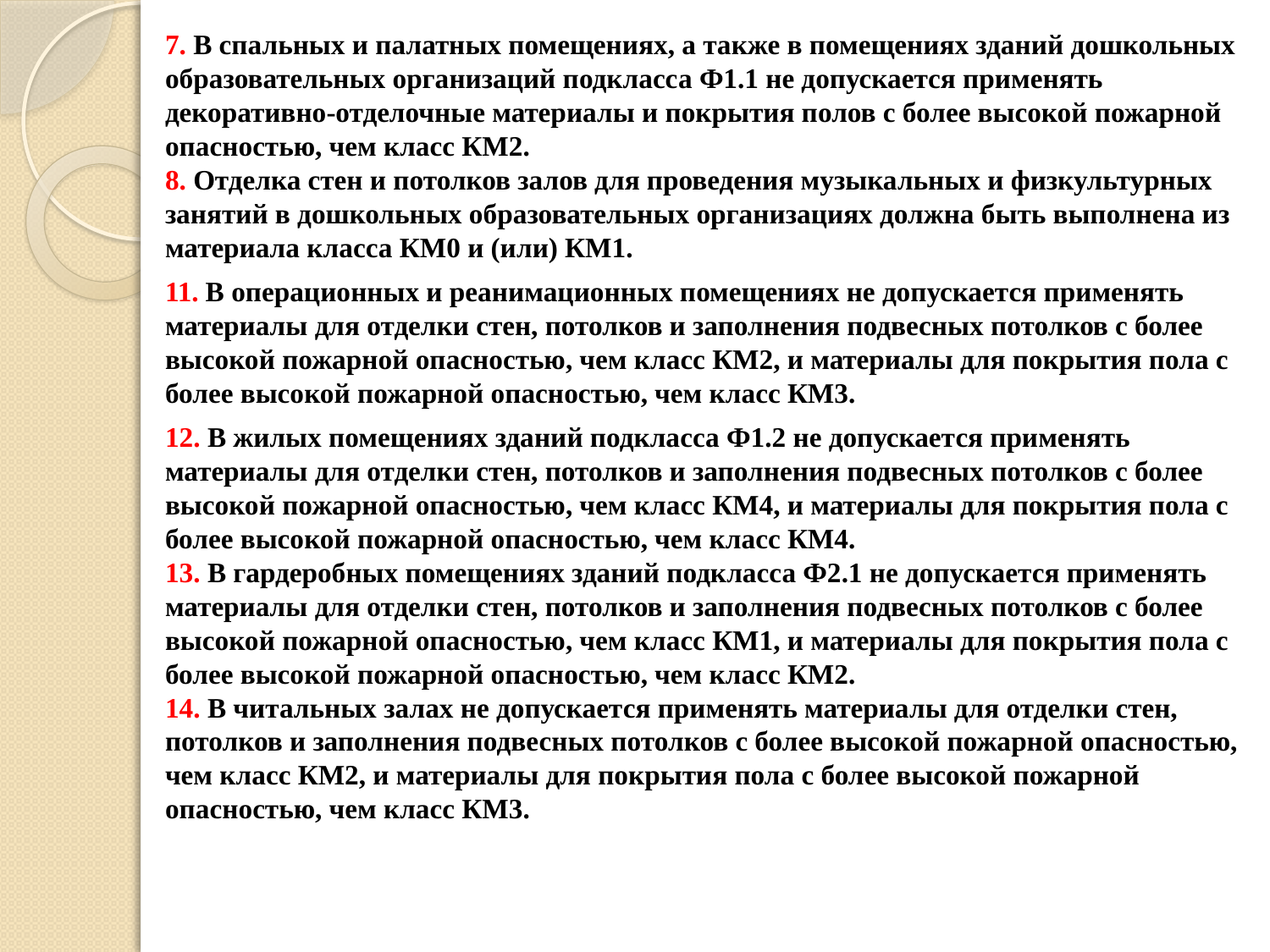

7. В спальных и палатных помещениях, а также в помещениях зданий дошкольных образовательных организаций подкласса Ф1.1 не допускается применять декоративно-отделочные материалы и покрытия полов с более высокой пожарной опасностью, чем класс КМ2.
8. Отделка стен и потолков залов для проведения музыкальных и физкультурных занятий в дошкольных образовательных организациях должна быть выполнена из материала класса КМ0 и (или) КМ1.
11. В операционных и реанимационных помещениях не допускается применять материалы для отделки стен, потолков и заполнения подвесных потолков с более высокой пожарной опасностью, чем класс КМ2, и материалы для покрытия пола с более высокой пожарной опасностью, чем класс КМ3.
12. В жилых помещениях зданий подкласса Ф1.2 не допускается применять материалы для отделки стен, потолков и заполнения подвесных потолков с более высокой пожарной опасностью, чем класс КМ4, и материалы для покрытия пола с более высокой пожарной опасностью, чем класс КМ4.
13. В гардеробных помещениях зданий подкласса Ф2.1 не допускается применять материалы для отделки стен, потолков и заполнения подвесных потолков с более высокой пожарной опасностью, чем класс КМ1, и материалы для покрытия пола с более высокой пожарной опасностью, чем класс КМ2.
14. В читальных залах не допускается применять материалы для отделки стен, потолков и заполнения подвесных потолков с более высокой пожарной опасностью, чем класс КМ2, и материалы для покрытия пола с более высокой пожарной опасностью, чем класс КМ3.